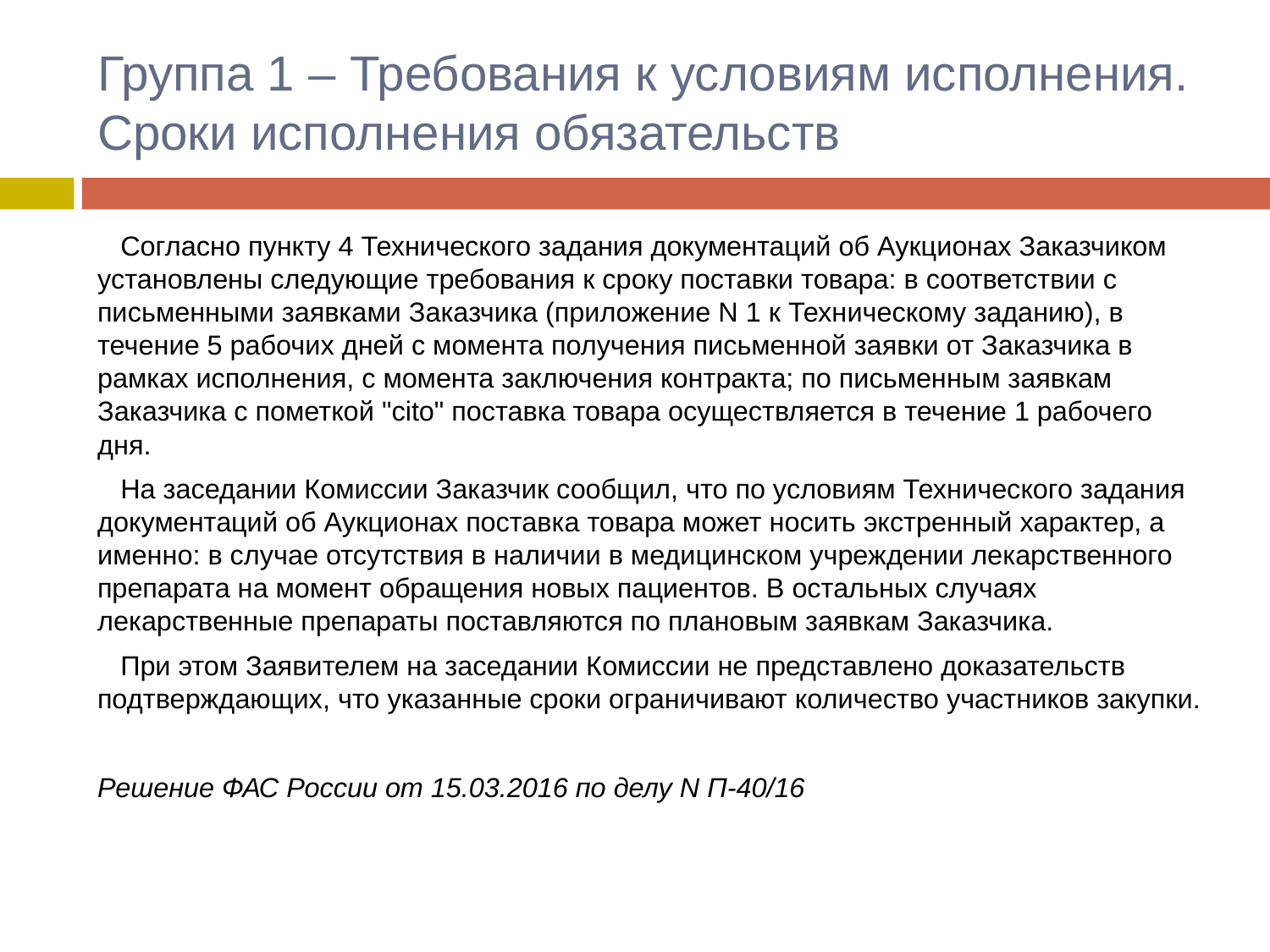

# Группа 1 – Требования к условиям исполнения. Сроки исполнения обязательств
Согласно пункту 4 Технического задания документаций об Аукционах Заказчиком установлены следующие требования к сроку поставки товара: в соответствии с письменными заявками Заказчика (приложение N 1 к Техническому заданию), в течение 5 рабочих дней с момента получения письменной заявки от Заказчика в рамках исполнения, с момента заключения контракта; по письменным заявкам Заказчика с пометкой "cito" поставка товара осуществляется в течение 1 рабочего дня.
На заседании Комиссии Заказчик сообщил, что по условиям Технического задания документаций об Аукционах поставка товара может носить экстренный характер, а именно: в случае отсутствия в наличии в медицинском учреждении лекарственного препарата на момент обращения новых пациентов. В остальных случаях лекарственные препараты поставляются по плановым заявкам Заказчика.
При этом Заявителем на заседании Комиссии не представлено доказательств подтверждающих, что указанные сроки ограничивают количество участников закупки.

Решение ФАС России от 15.03.2016 по делу N П-40/16